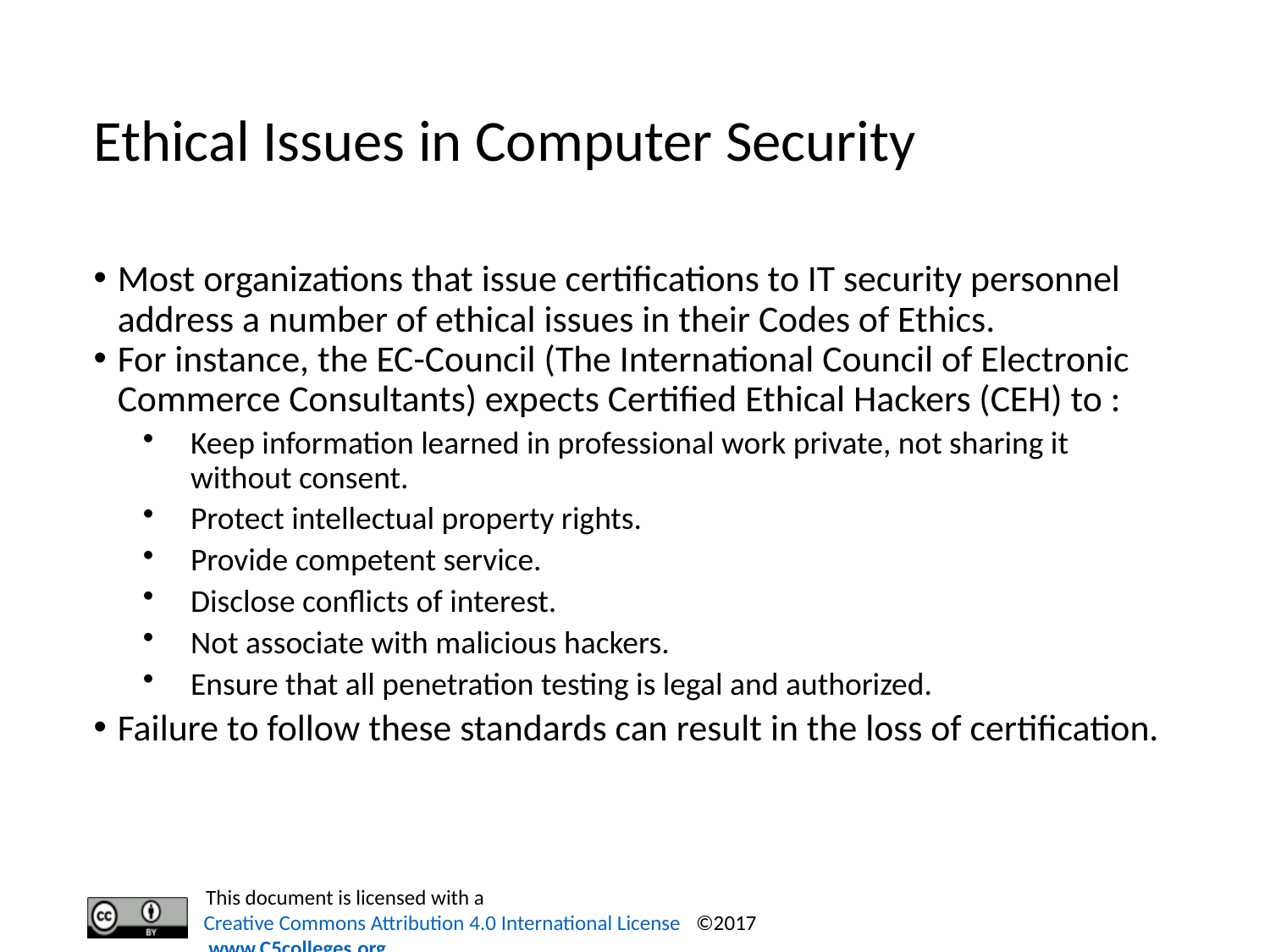

# Ethical Issues in Computer Security
Most organizations that issue certifications to IT security personnel address a number of ethical issues in their Codes of Ethics.
For instance, the EC-Council (The International Council of Electronic Commerce Consultants) expects Certified Ethical Hackers (CEH) to :
Keep information learned in professional work private, not sharing it without consent.
Protect intellectual property rights.
Provide competent service.
Disclose conflicts of interest.
Not associate with malicious hackers.
Ensure that all penetration testing is legal and authorized.
Failure to follow these standards can result in the loss of certification.